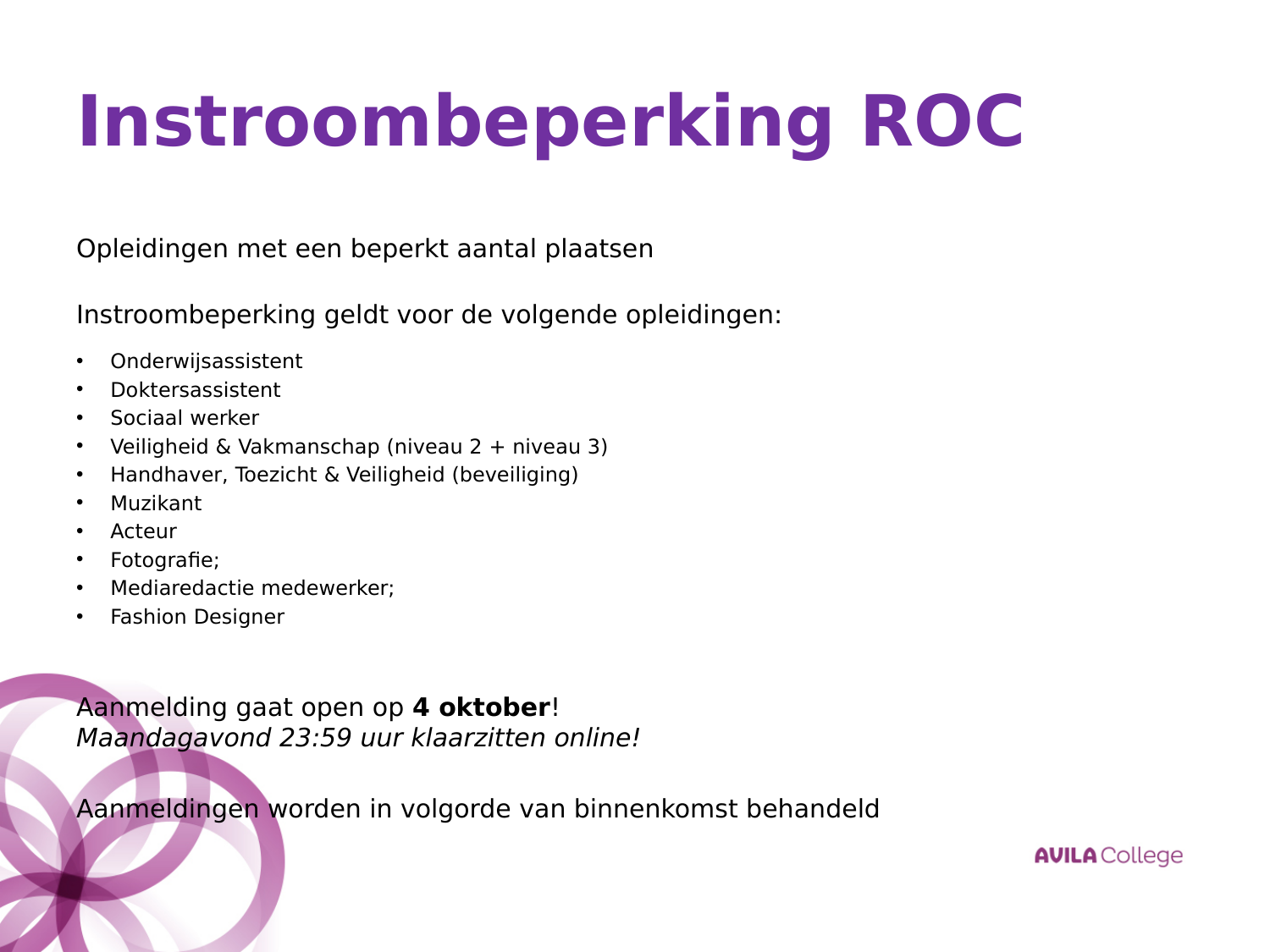

# Instroombeperking ROC
Opleidingen met een beperkt aantal plaatsen
Instroombeperking geldt voor de volgende opleidingen:

Onderwijsassistent
Doktersassistent
Sociaal werker
Veiligheid & Vakmanschap (niveau 2 + niveau 3)
Handhaver, Toezicht & Veiligheid (beveiliging)
Muzikant
Acteur
Fotografie;
Mediaredactie medewerker;
Fashion Designer

Aanmelding gaat open op 4 oktober!
Maandagavond 23:59 uur klaarzitten online!

Aanmeldingen worden in volgorde van binnenkomst behandeld